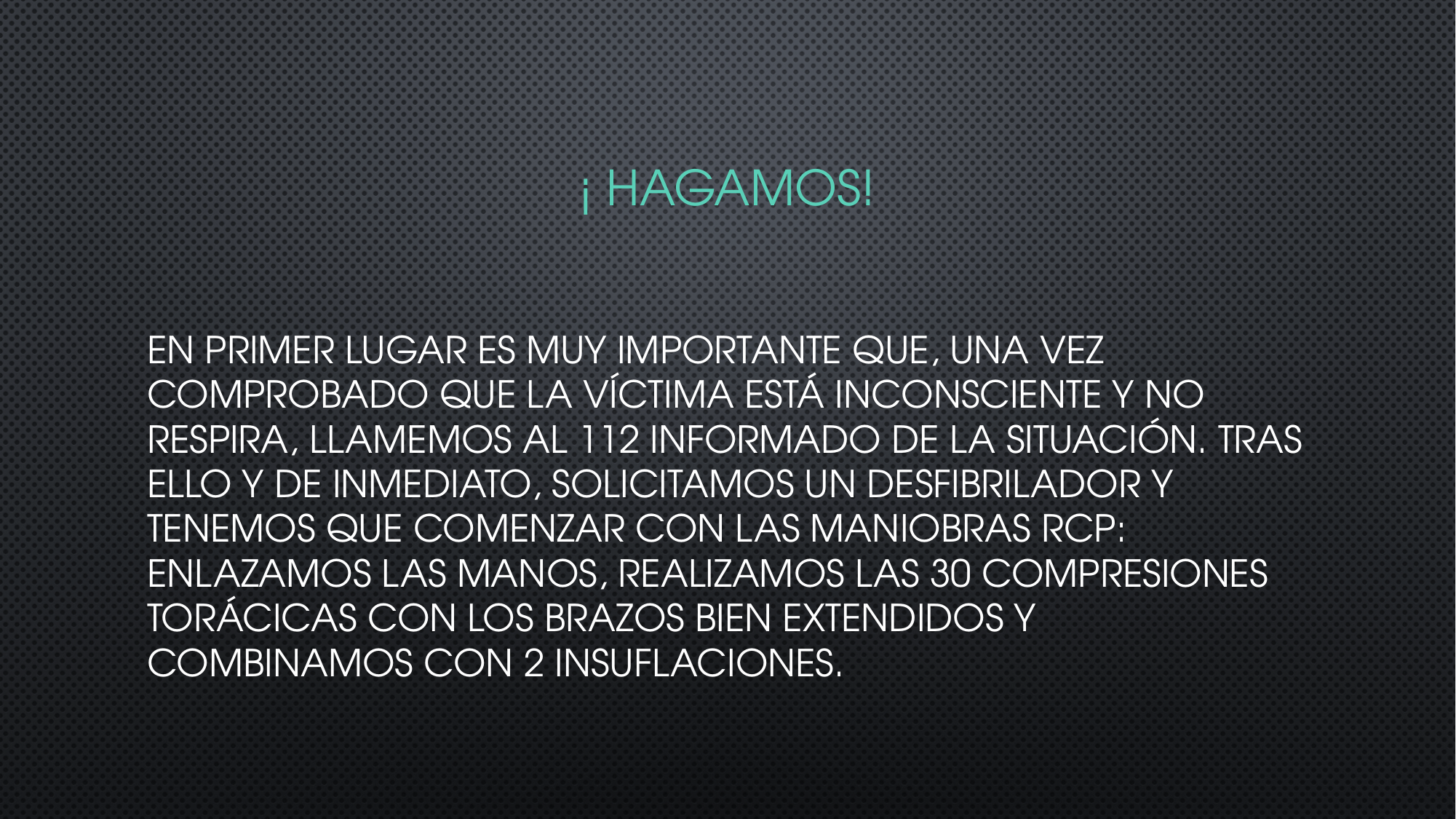

# ¡ HAGAMOS!
En primer lugar es muy importante que, una vez comprobado que la víctima está inconsciente y no respira, llamemos al 112 informado de la situación. Tras ello y de inmediato, solicitamos un desfibrilador y tenemos que comenzar con las maniobras RCP: enlazamos las manos, realizamos las 30 compresiones torácicas con los brazos bien extendidos y combinamos con 2 insuflaciones.